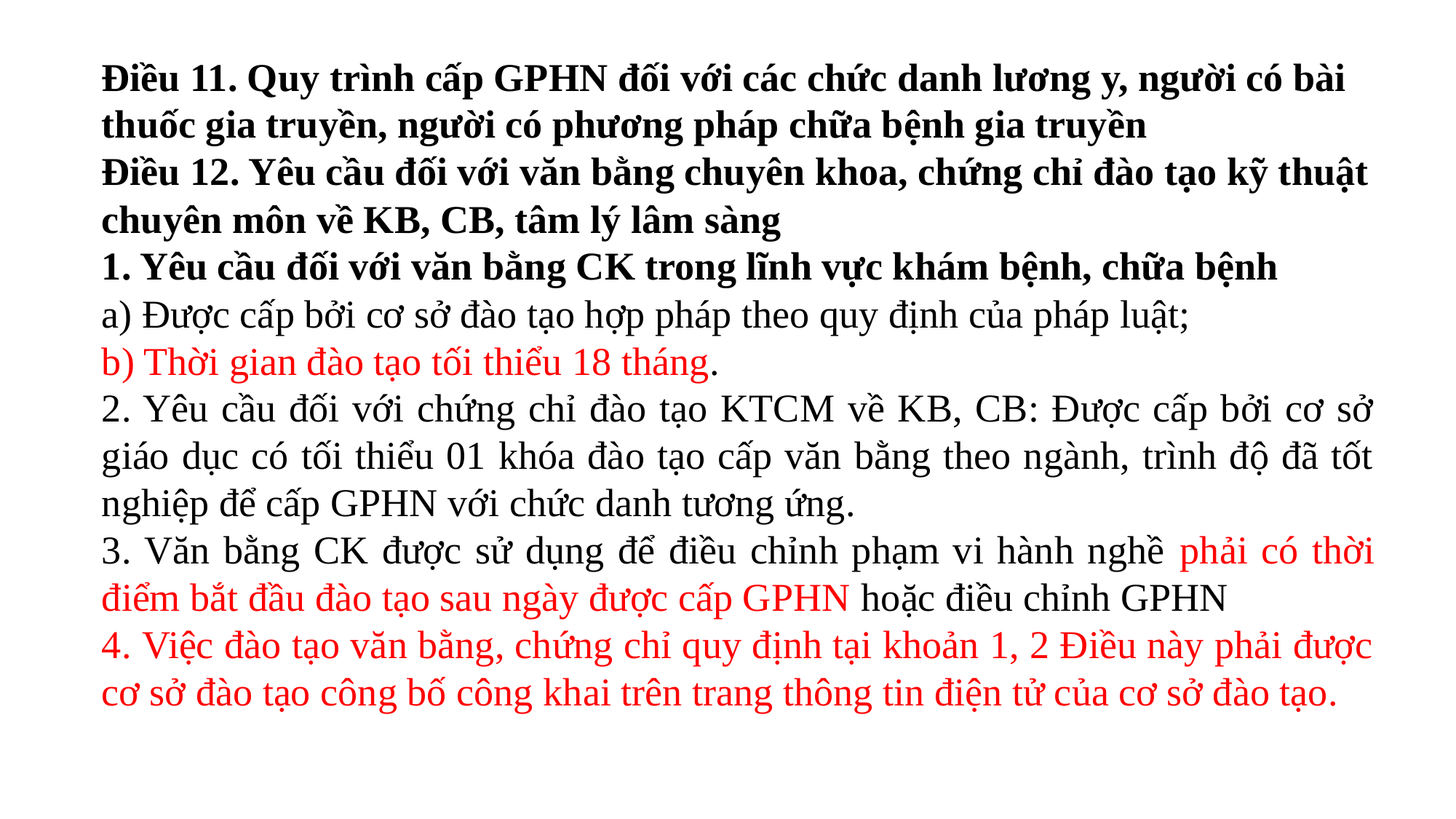

Điều 11. Quy trình cấp GPHN đối với các chức danh lương y, người có bài thuốc gia truyền, người có phương pháp chữa bệnh gia truyền
Điều 12. Yêu cầu đối với văn bằng chuyên khoa, chứng chỉ đào tạo kỹ thuật chuyên môn về KB, CB, tâm lý lâm sàng
1. Yêu cầu đối với văn bằng CK trong lĩnh vực khám bệnh, chữa bệnh
a) Được cấp bởi cơ sở đào tạo hợp pháp theo quy định của pháp luật;
b) Thời gian đào tạo tối thiểu 18 tháng.
2. Yêu cầu đối với chứng chỉ đào tạo KTCM về KB, CB: Được cấp bởi cơ sở giáo dục có tối thiểu 01 khóa đào tạo cấp văn bằng theo ngành, trình độ đã tốt nghiệp để cấp GPHN với chức danh tương ứng.
3. Văn bằng CK được sử dụng để điều chỉnh phạm vi hành nghề phải có thời điểm bắt đầu đào tạo sau ngày được cấp GPHN hoặc điều chỉnh GPHN
4. Việc đào tạo văn bằng, chứng chỉ quy định tại khoản 1, 2 Điều này phải được cơ sở đào tạo công bố công khai trên trang thông tin điện tử của cơ sở đào tạo.